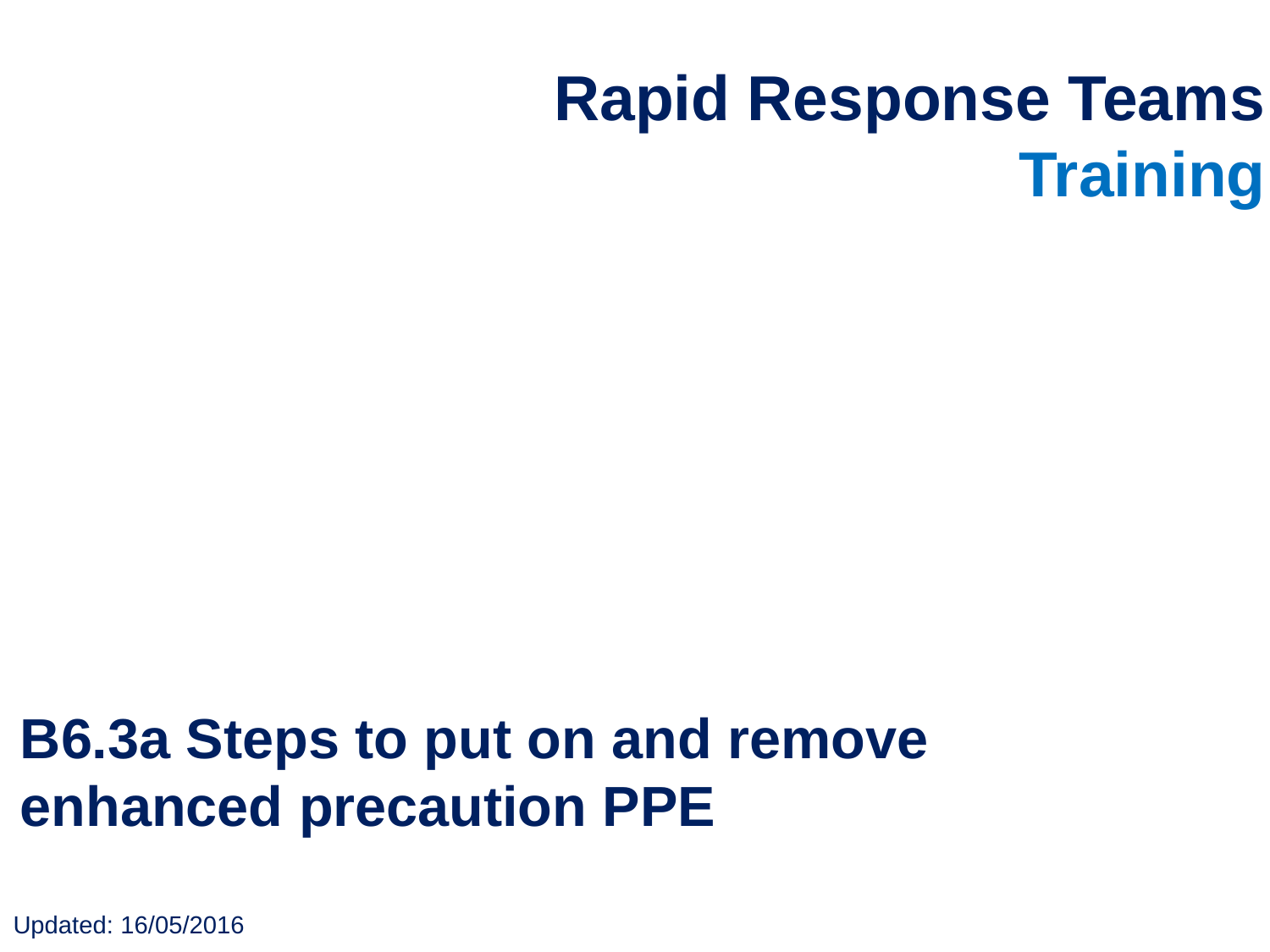

Rapid Response Teams Training
B6.3a Steps to put on and remove
enhanced precaution PPE
Updated: 16/05/2016